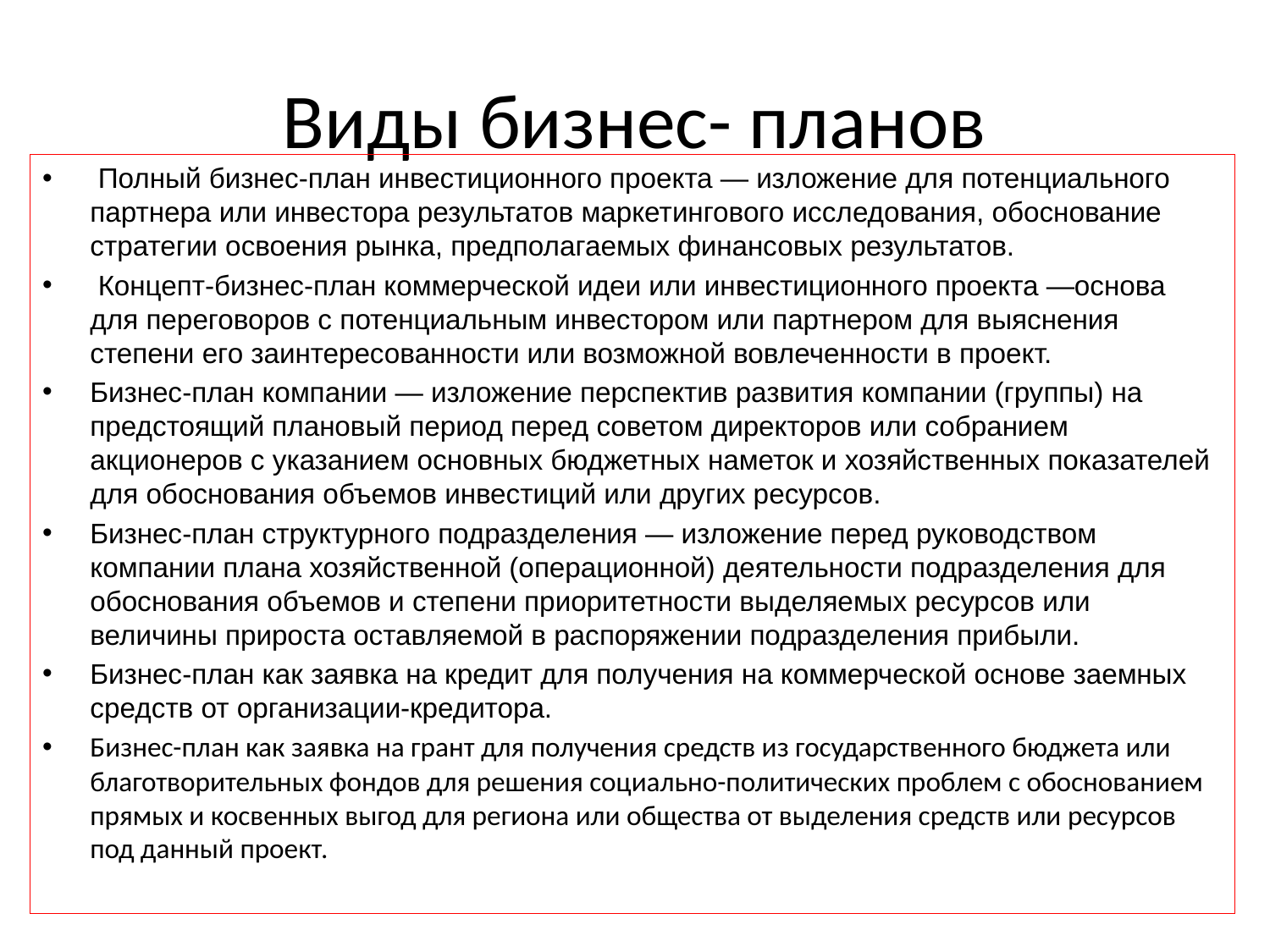

# Виды бизнес- планов
 Полный бизнес-план инвестиционного проекта — изложение для потенциального партнера или инвестора результатов маркетингового исследования, обоснование стратегии освоения рынка, предполагаемых финансовых результатов.
 Концепт-бизнес-план коммерческой идеи или инвестиционного проекта —основа для переговоров с потенциальным инвестором или партнером для выяснения степени его заинтересованности или возможной вовлеченности в проект.
Бизнес-план компании — изложение перспектив развития компании (группы) на предстоящий плановый период перед советом директоров или собранием акционеров с указанием основных бюджетных наметок и хозяйственных показателей для обоснования объемов инвестиций или других ресурсов.
Бизнес-план структурного подразделения — изложение перед руководством компании плана хозяйственной (операционной) деятельности подразделения для обоснования объемов и степени приоритетности выделяемых ресурсов или величины прироста оставляемой в распоряжении подразделения прибыли.
Бизнес-план как заявка на кредит для получения на коммерческой основе заемных средств от организации-кредитора.
Бизнес-план как заявка на грант для получения средств из государственного бюджета или благотворительных фондов для решения социально-политических проблем с обоснованием прямых и косвенных выгод для региона или общества от выделения средств или ресурсов под данный проект.